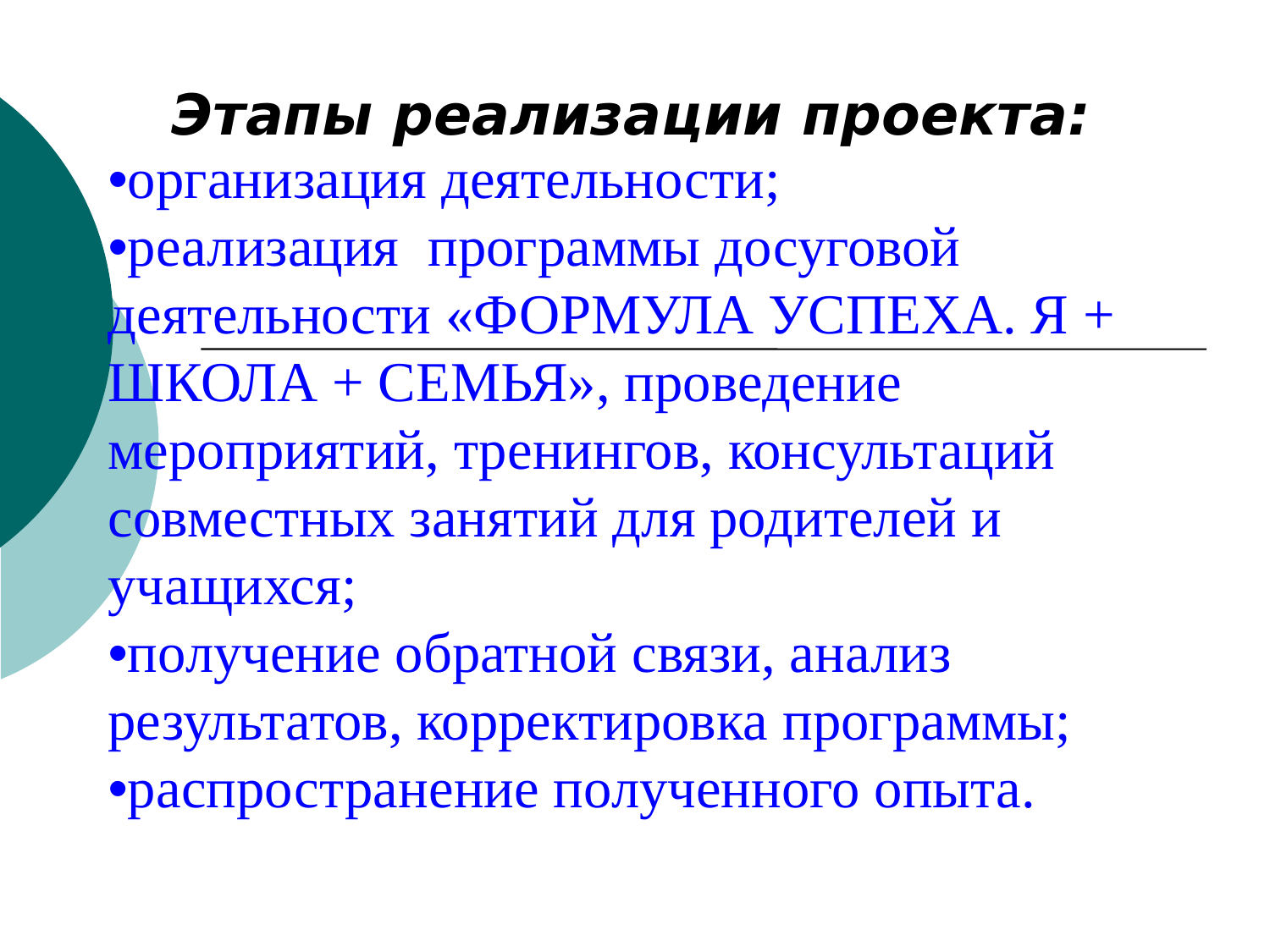

Этапы реализации проекта:
# •организация деятельности; •реализация  программы досуговой деятельности «ФОРМУЛА УСПЕХА. Я + ШКОЛА + СЕМЬЯ», проведение мероприятий, тренингов, консультаций совместных занятий для родителей и учащихся; •получение обратной связи, анализ результатов, корректировка программы; •распространение полученного опыта.